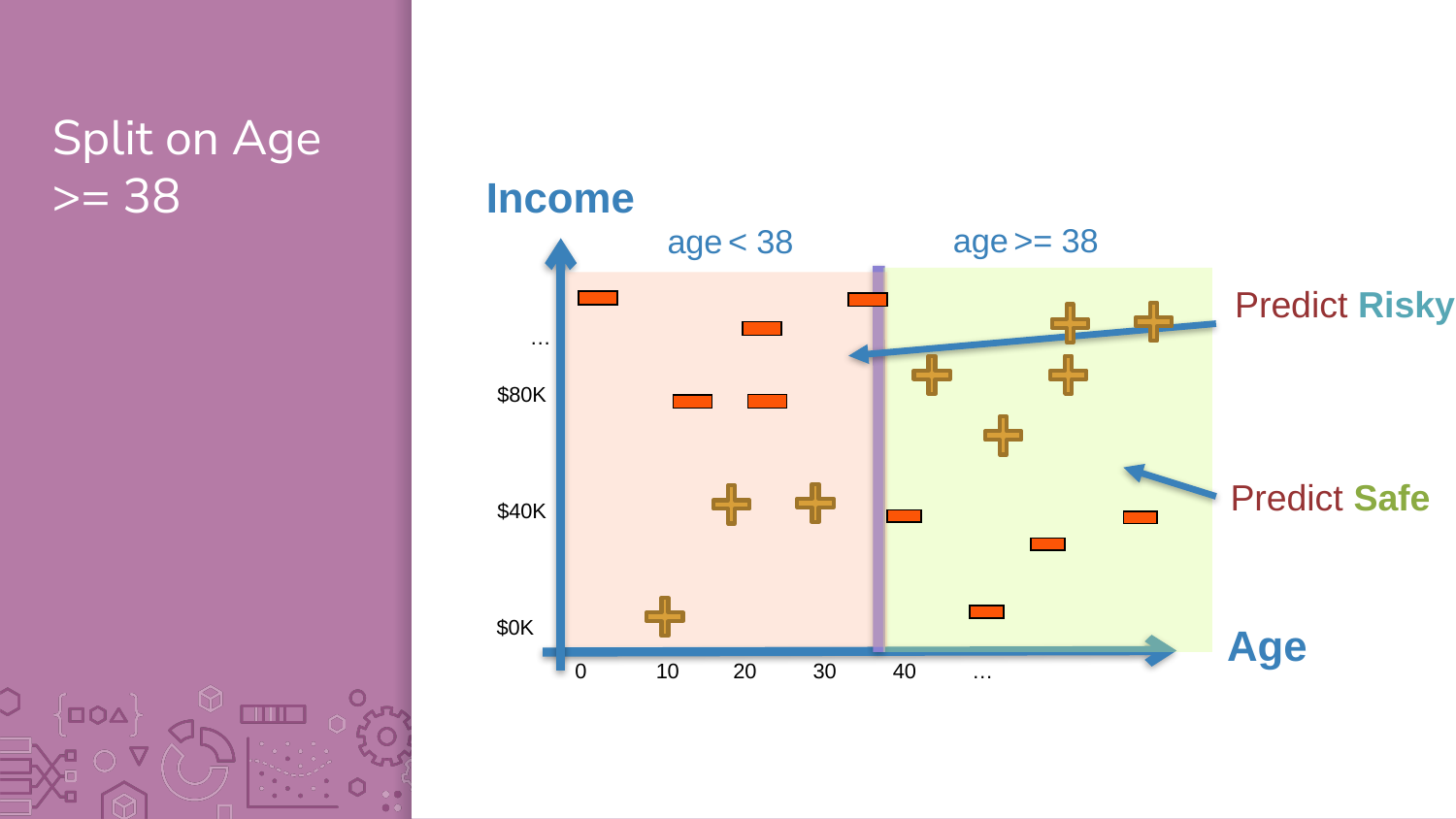

# Split on Age >= 38
Income
age >= 38

age < 38

Predict Risky

…
$80K
Predict Safe
$40K
    $0K
Age
0
10
20
30
40
…